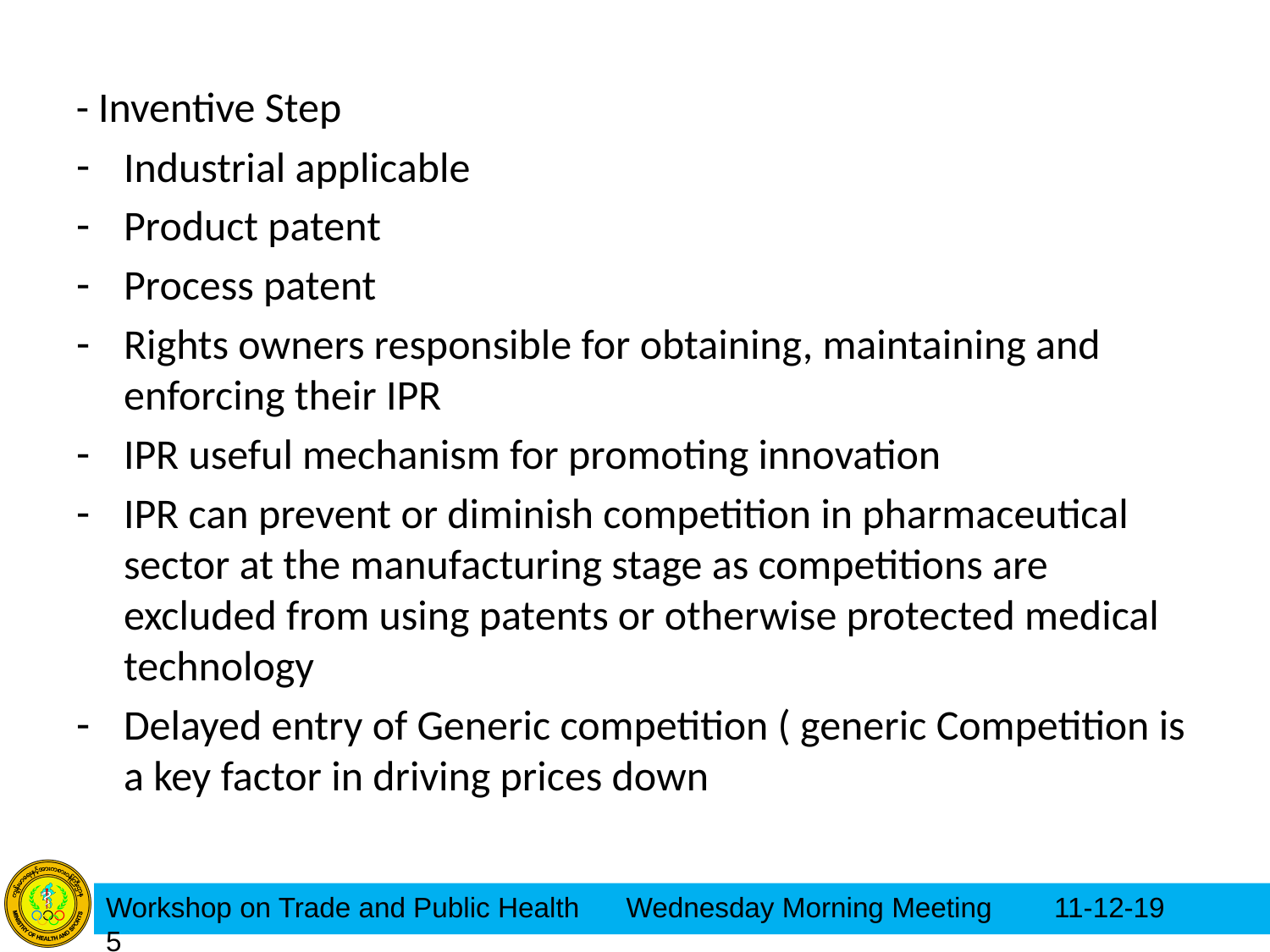

- Inventive Step
Industrial applicable
Product patent
Process patent
Rights owners responsible for obtaining, maintaining and enforcing their IPR
IPR useful mechanism for promoting innovation
IPR can prevent or diminish competition in pharmaceutical sector at the manufacturing stage as competitions are excluded from using patents or otherwise protected medical technology
Delayed entry of Generic competition ( generic Competition is a key factor in driving prices down